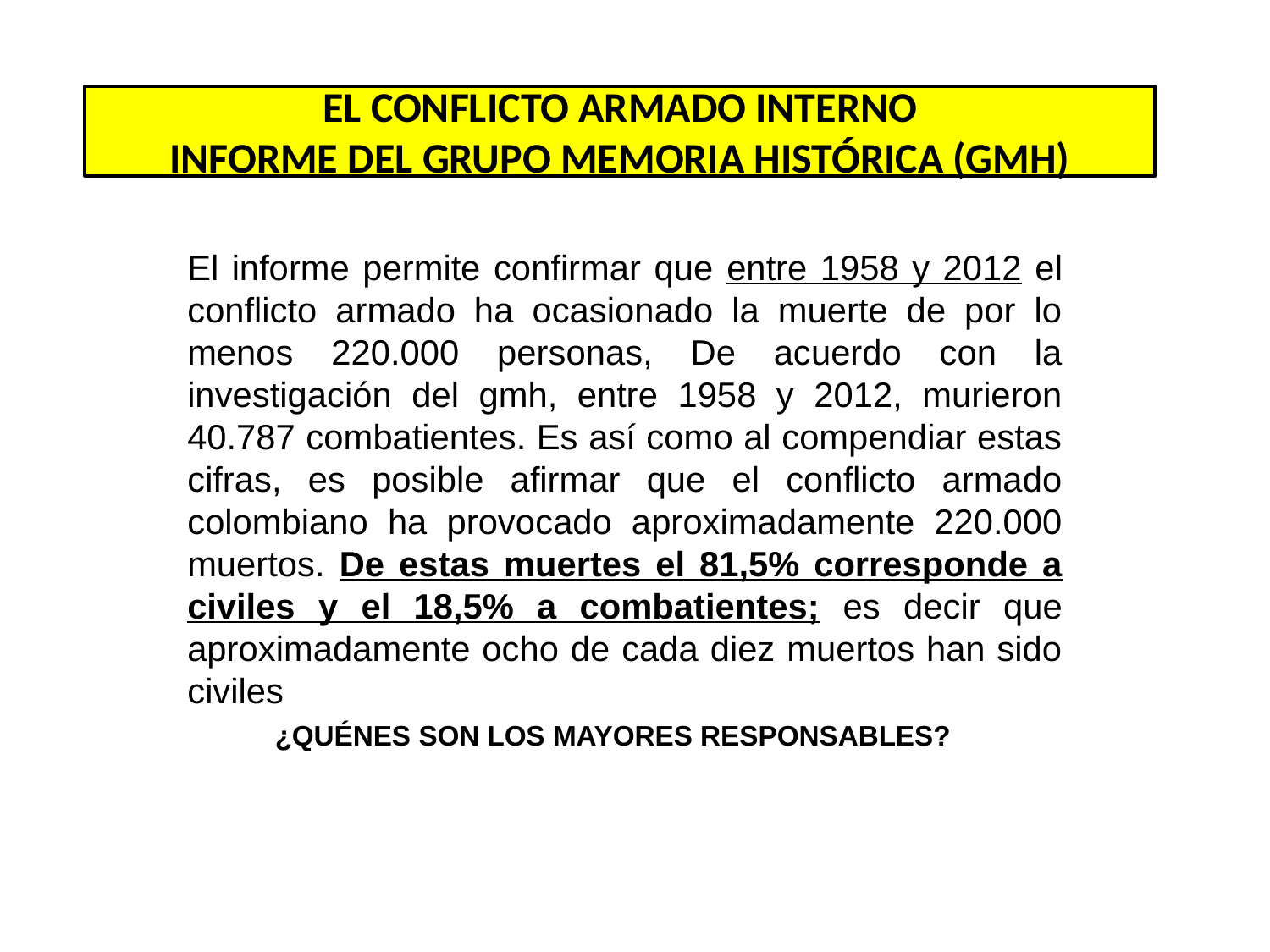

EL CONFLICTO ARMADO INTERNO
INFORME DEL GRUPO MEMORIA HISTÓRICA (GMH)
El informe permite confirmar que entre 1958 y 2012 el conflicto armado ha ocasionado la muerte de por lo menos 220.000 personas, De acuerdo con la investigación del gmh, entre 1958 y 2012, murieron 40.787 combatientes. Es así como al compendiar estas cifras, es posible afirmar que el conflicto armado colombiano ha provocado aproximadamente 220.000 muertos. De estas muertes el 81,5% corresponde a civiles y el 18,5% a combatientes; es decir que aproximadamente ocho de cada diez muertos han sido civiles
         ¿QUÉNES SON LOS MAYORES RESPONSABLES?